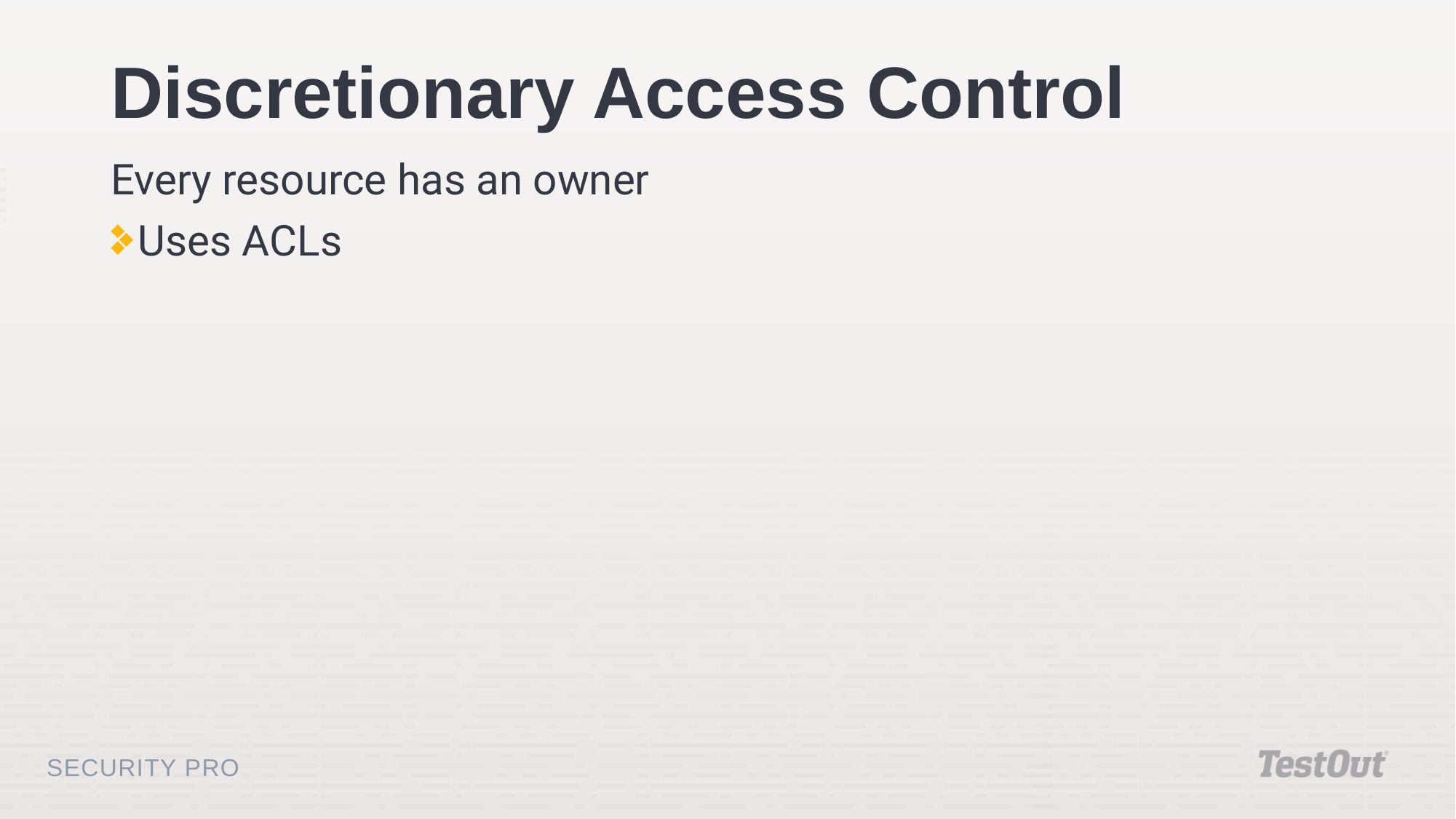

# Discretionary Access Control
Every resource has an owner
Uses ACLs
Security Pro